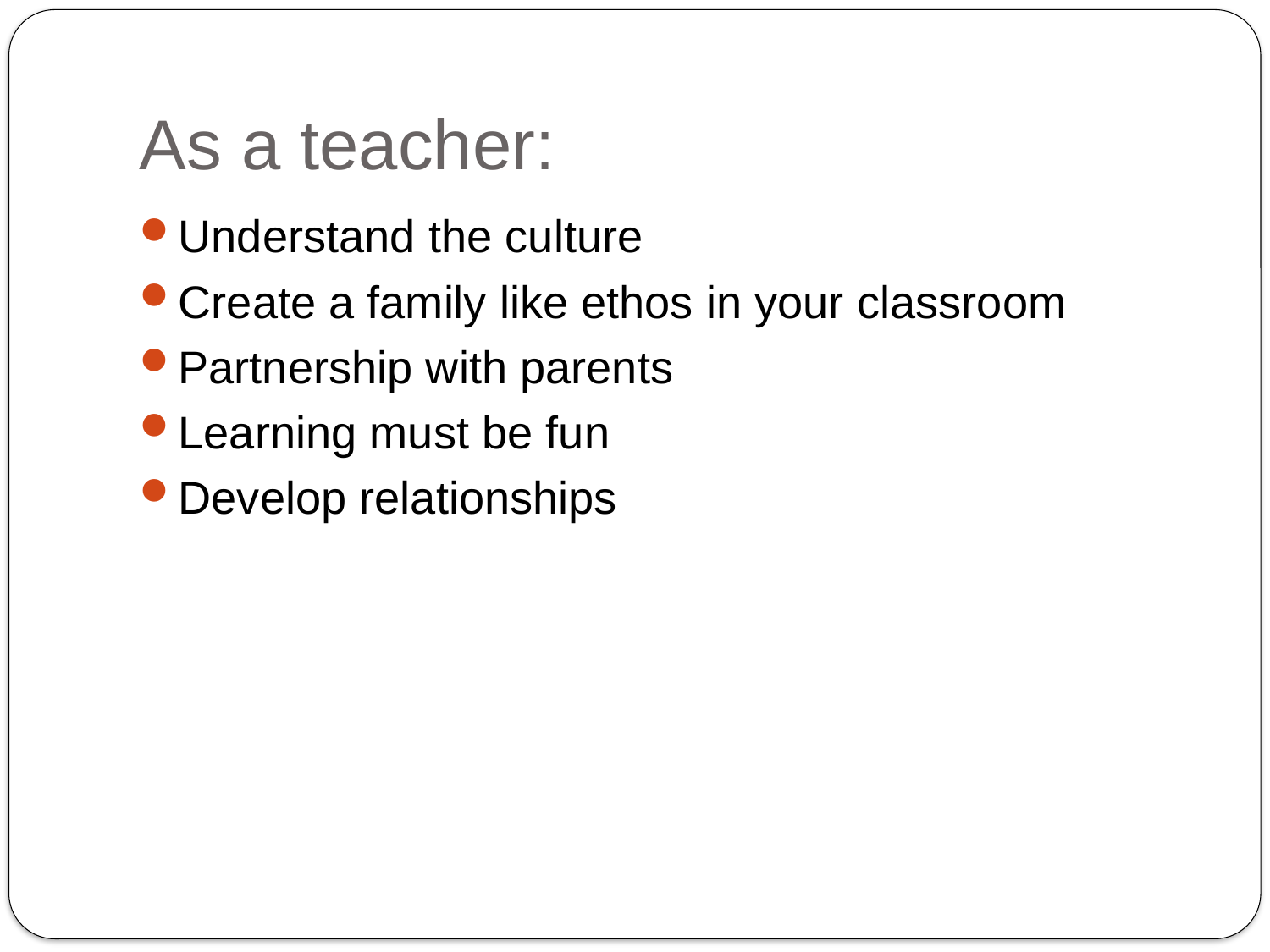

# As a teacher:
Understand the culture
Create a family like ethos in your classroom
Partnership with parents
Learning must be fun
Develop relationships